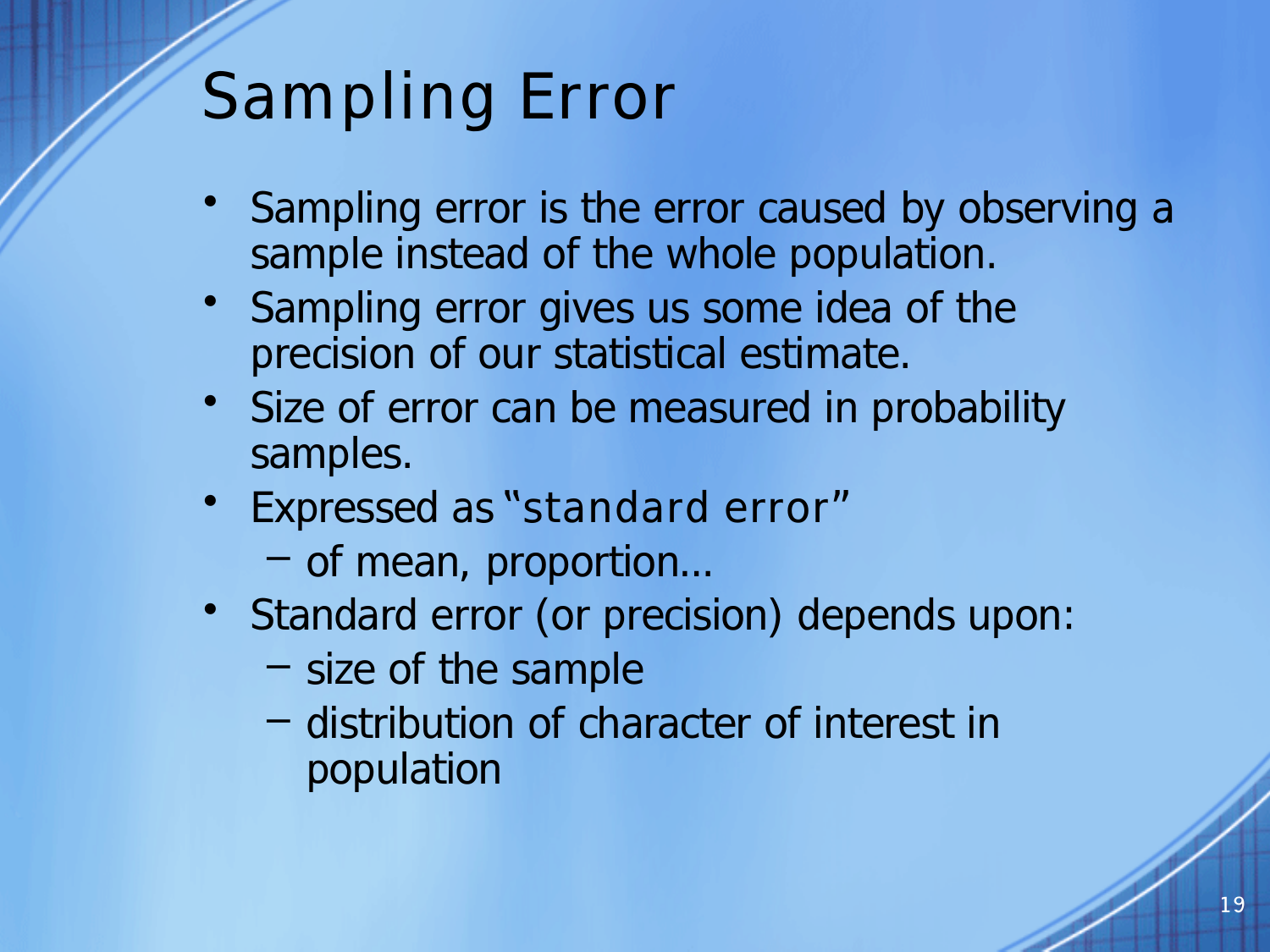

# Sampling Error
Sampling error is the error caused by observing a sample instead of the whole population.
Sampling error gives us some idea of the precision of our statistical estimate.
Size of error can be measured in probability samples.
Expressed as “standard error”
of mean, proportion…
Standard error (or precision) depends upon:
size of the sample
distribution of character of interest in population

19